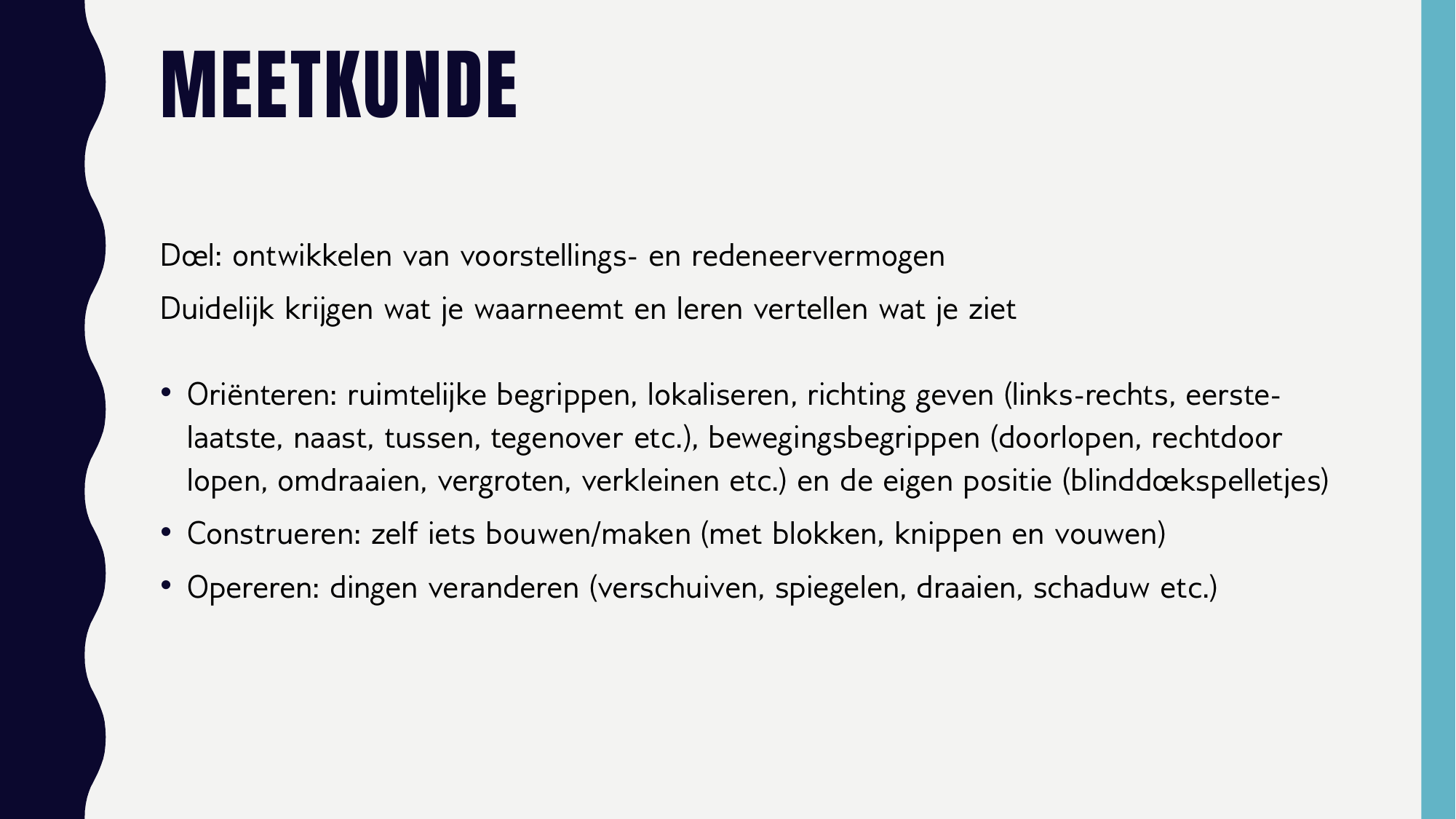

# meetkunde
Doel: ontwikkelen van voorstellings- en redeneervermogen
Duidelijk krijgen wat je waarneemt en leren vertellen wat je ziet

Oriënteren: ruimtelijke begrippen, lokaliseren, richting geven (links-rechts, eerste-laatste, naast, tussen, tegenover etc.), bewegingsbegrippen (doorlopen, rechtdoor lopen, omdraaien, vergroten, verkleinen etc.) en de eigen positie (blinddoekspelletjes)
Construeren: zelf iets bouwen/maken (met blokken, knippen en vouwen)
Opereren: dingen veranderen (verschuiven, spiegelen, draaien, schaduw etc.)